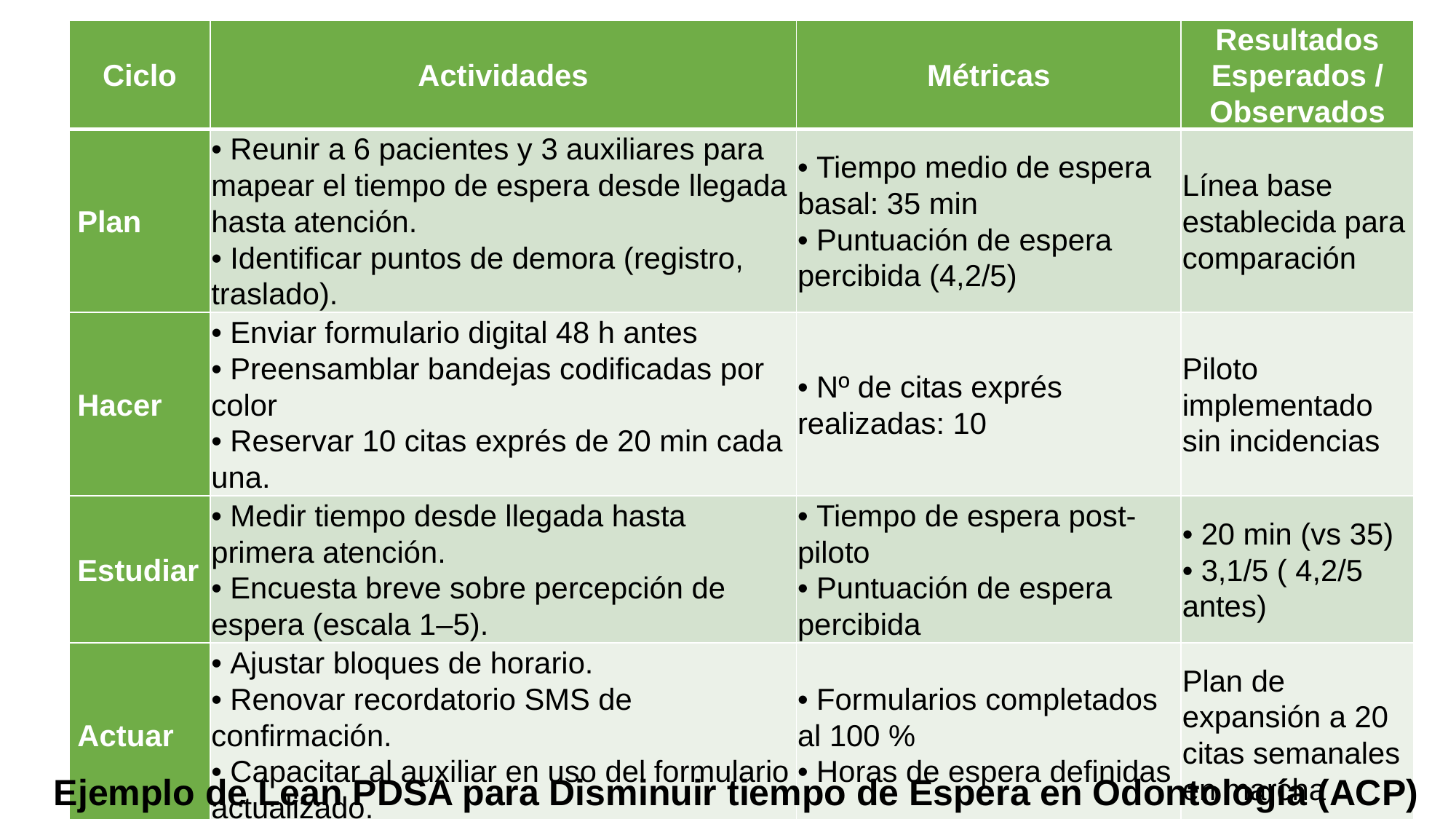

| Ciclo | Actividades | Métricas | Resultados Esperados / Observados |
| --- | --- | --- | --- |
| Plan | • Reunir a 6 pacientes y 3 auxiliares para mapear el tiempo de espera desde llegada hasta atención. • Identificar puntos de demora (registro, traslado). | • Tiempo medio de espera basal: 35 min • Puntuación de espera percibida (4,2/5) | Línea base establecida para comparación |
| Hacer | • Enviar formulario digital 48 h antes • Preensamblar bandejas codificadas por color • Reservar 10 citas exprés de 20 min cada una. | • Nº de citas exprés realizadas: 10 | Piloto implementado sin incidencias |
| Estudiar | • Medir tiempo desde llegada hasta primera atención. • Encuesta breve sobre percepción de espera (escala 1–5). | • Tiempo de espera post-piloto • Puntuación de espera percibida | • 20 min (vs 35) • 3,1/5 ( 4,2/5 antes) |
| Actuar | • Ajustar bloques de horario. • Renovar recordatorio SMS de confirmación. • Capacitar al auxiliar en uso del formulario actualizado. | • Formularios completados al 100 % • Horas de espera definidas | Plan de expansión a 20 citas semanales en marcha |
Ejemplo de Lean PDSA para Disminuir tiempo de Espera en Odontología (ACP)